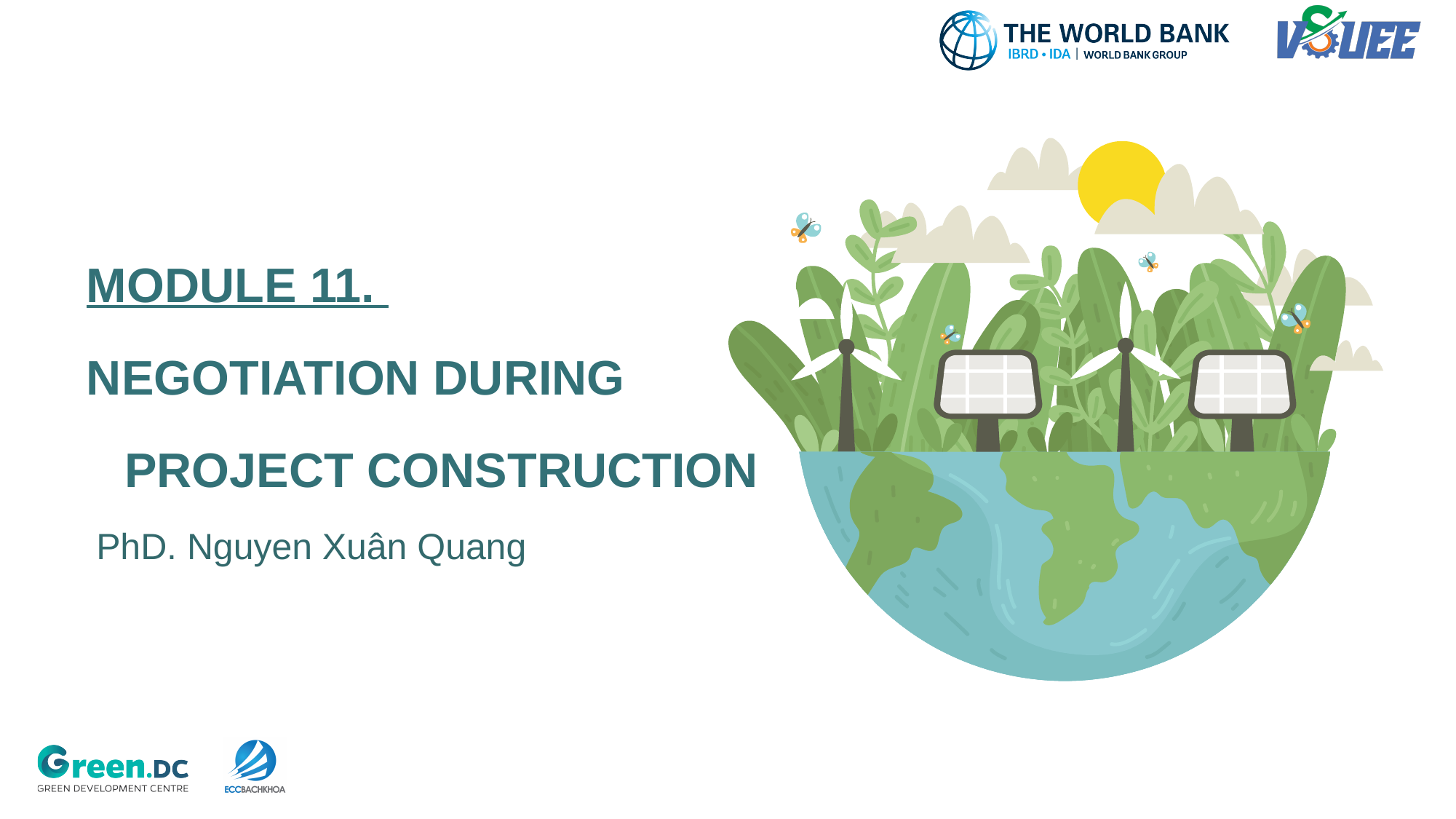

MODULE 11.
NEGOTIATION DURING PROJECT CONSTRUCTION

PhD. Nguyen Xuân Quang